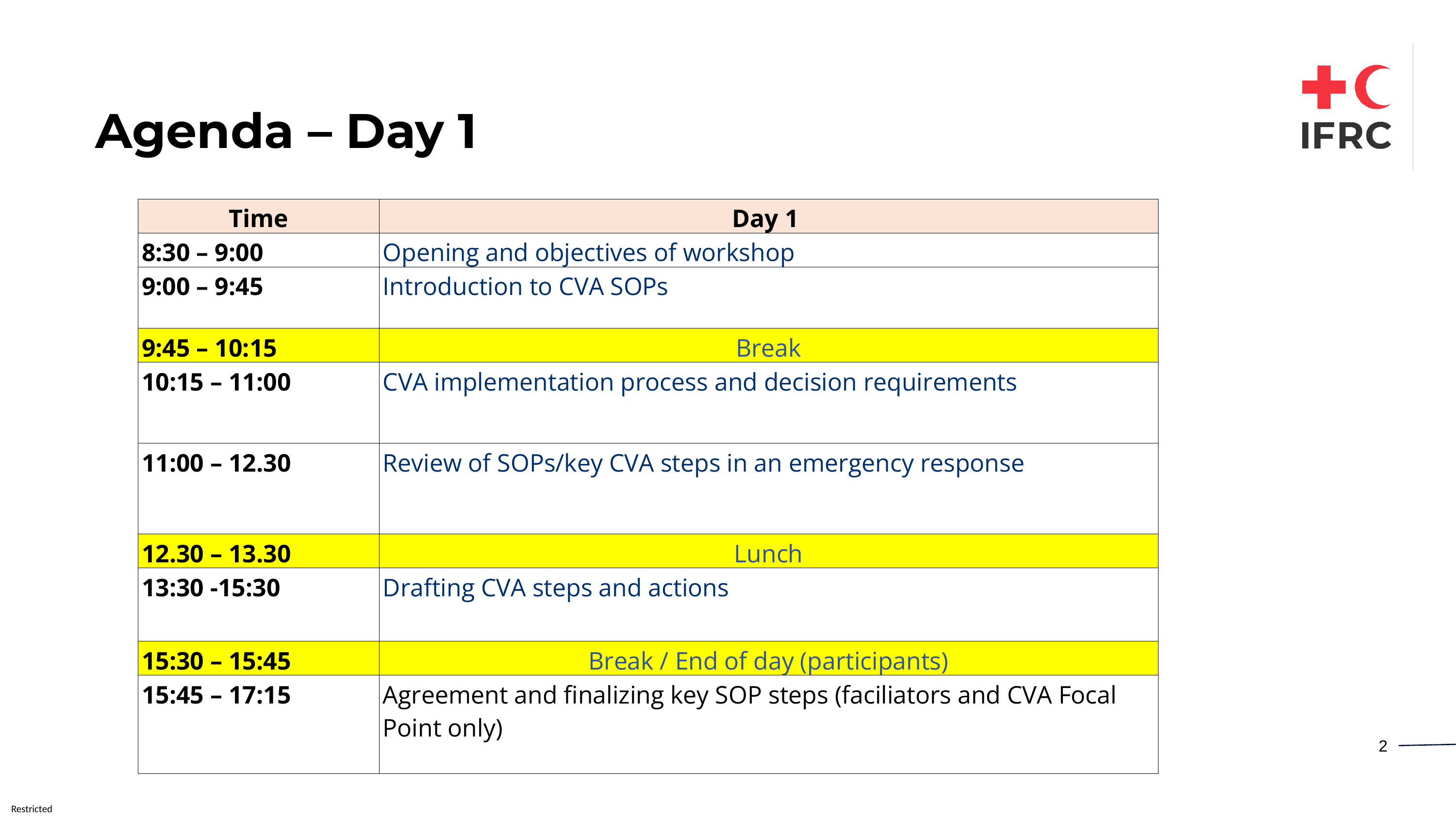

Agenda – Day 1
| Time | Day 1 |
| --- | --- |
| 8:30 – 9:00 | Opening and objectives of workshop |
| 9:00 – 9:45 | Introduction to CVA SOPs |
| 9:45 – 10:15 | Break |
| 10:15 – 11:00 | CVA implementation process and decision requirements |
| 11:00 – 12.30 | Review of SOPs/key CVA steps in an emergency response |
| 12.30 – 13.30 | Lunch |
| 13:30 -15:30 | Drafting CVA steps and actions |
| 15:30 – 15:45 | Break / End of day (participants) |
| 15:45 – 17:15 | Agreement and finalizing key SOP steps (faciliators and CVA Focal Point only) |